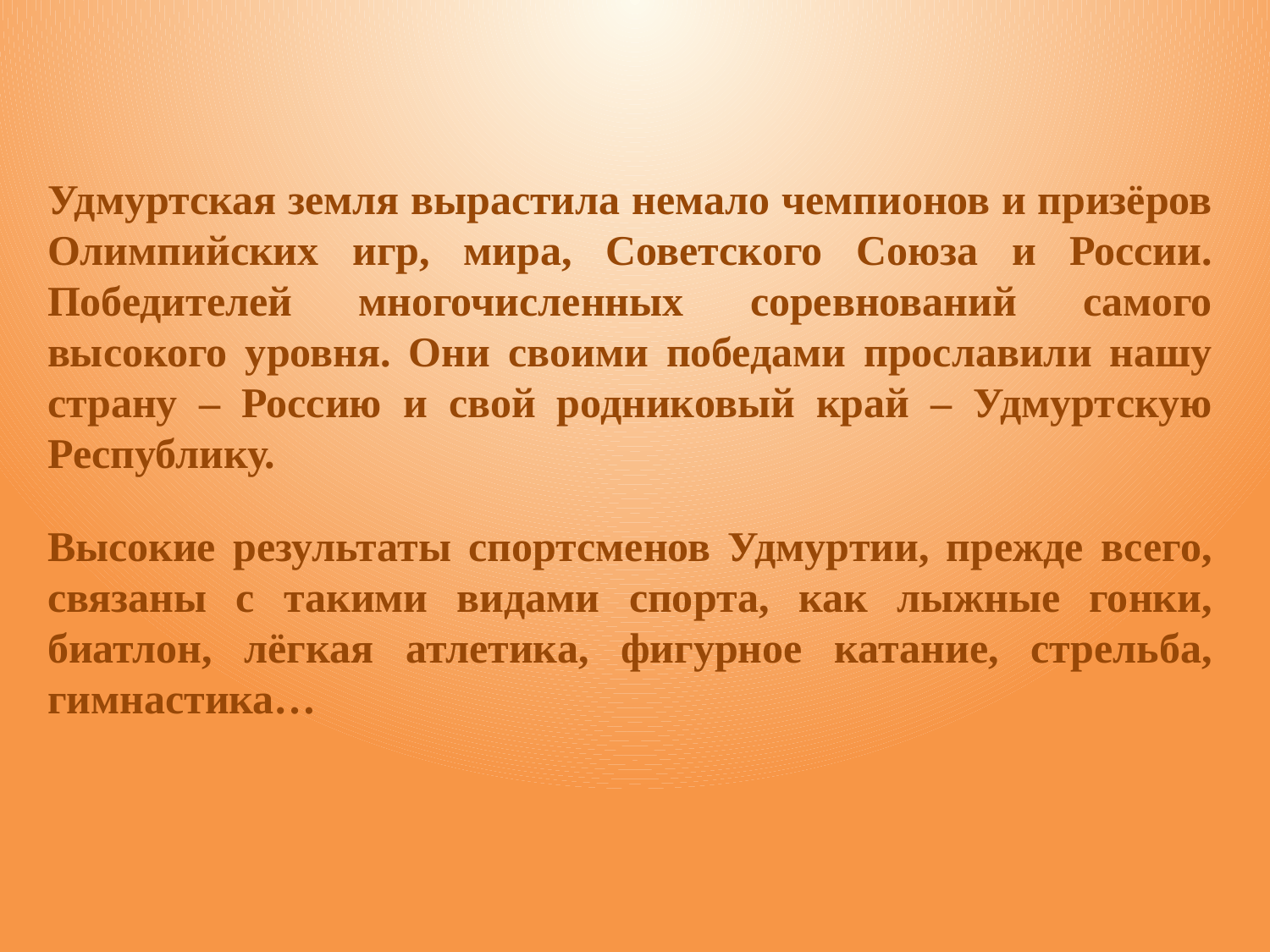

Удмуртская земля вырастила немало чемпионов и призёров Олимпийских игр, мира, Советского Союза и России. Победителей многочисленных соревнований самого высокого уровня. Они своими победами прославили нашу страну – Россию и свой родниковый край – Удмуртскую Республику.
Высокие результаты спортсменов Удмуртии, прежде всего, связаны с такими видами спорта, как лыжные гонки, биатлон, лёгкая атлетика, фигурное катание, стрельба, гимнастика…